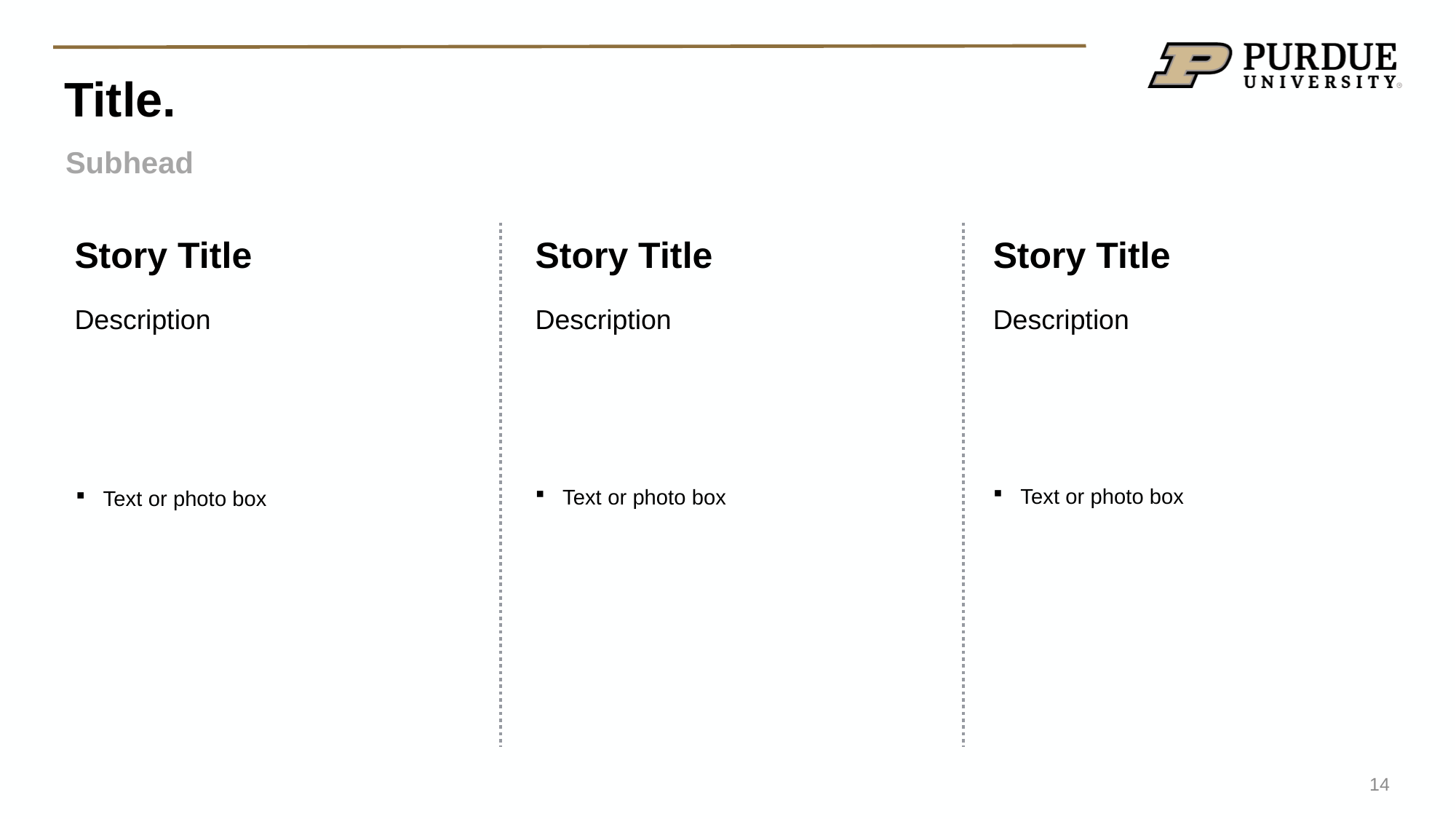

# Title.
Subhead
Story Title
Story Title

Story Title

Description
Description

Description

Text or photo box

Text or photo box

Text or photo box
14